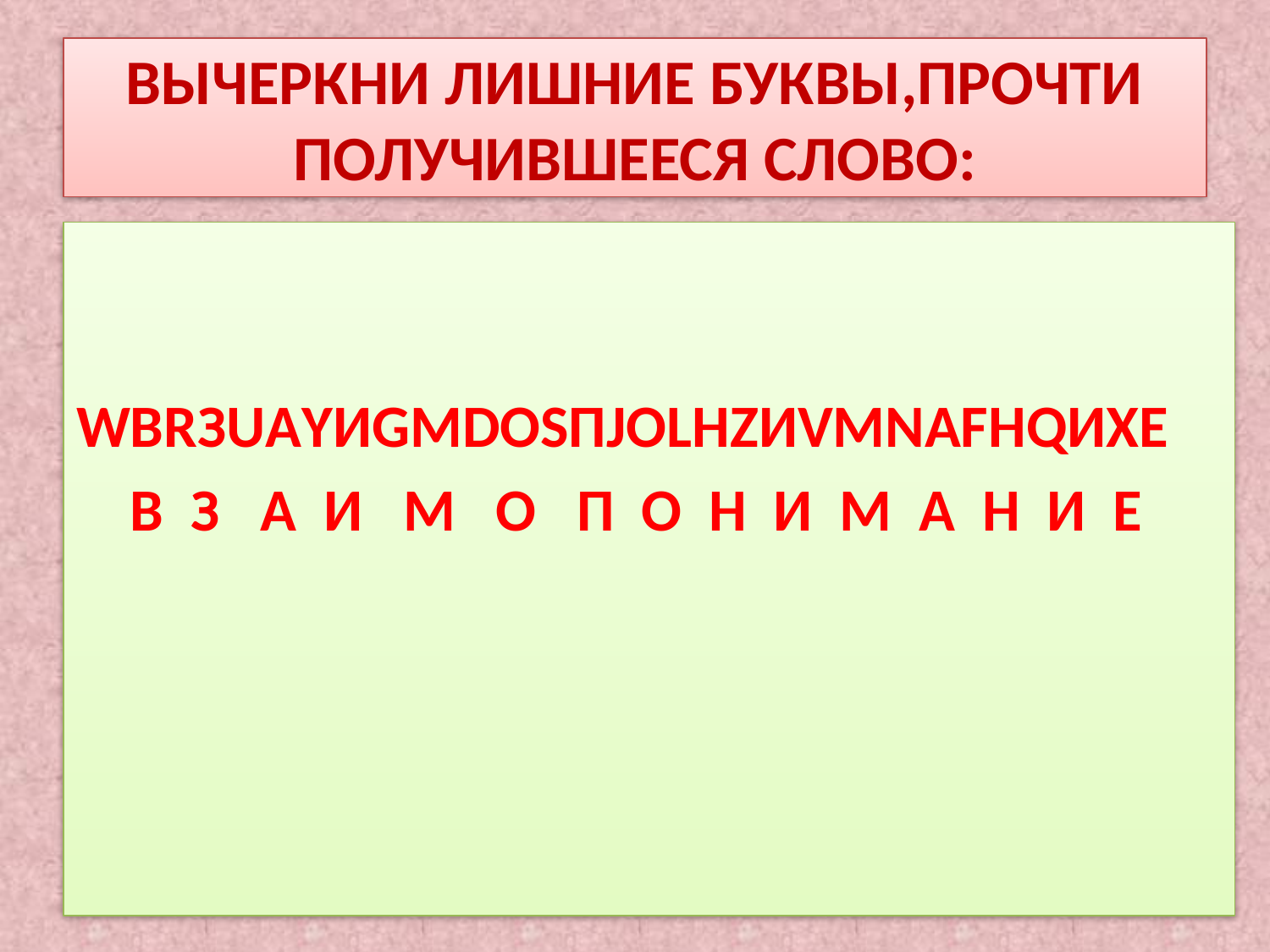

# ВЫЧЕРКНИ ЛИШНИЕ БУКВЫ,ПРОЧТИ ПОЛУЧИВШЕЕСЯ СЛОВО:

WВRЗUАYИGМDОSПJОLНZИVМNАFНQИXЕ
    В  З   А  И   М   О   П  О  Н  И  М  А  Н  И  Е